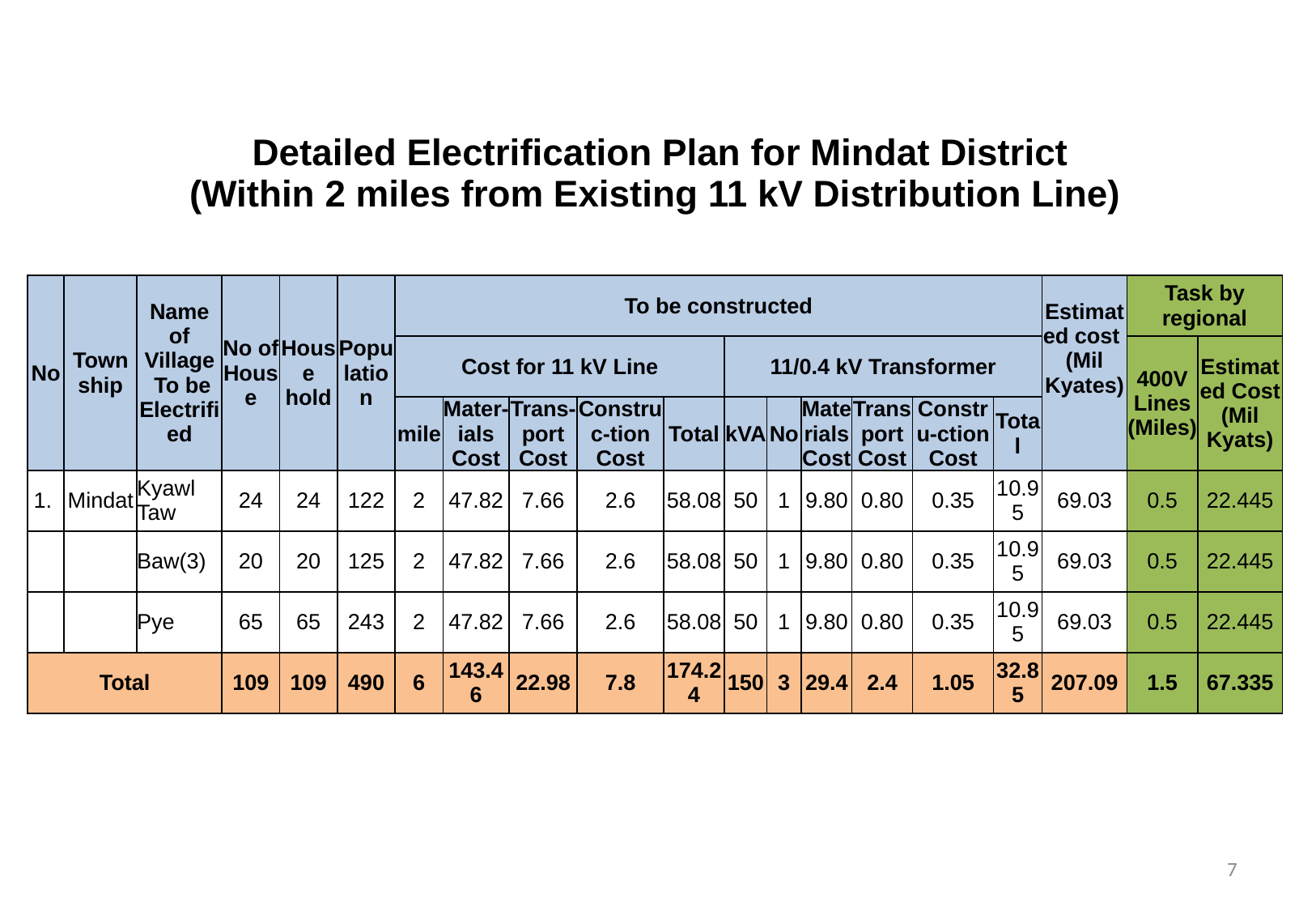

| Detailed Electrification Plan for Mindat District (Within 2 miles from Existing 11 kV Distribution Line) |  |  |  |  |  |  |  |  |  |  |  |  |  |  |  |  |  |  |  |  |  |  |  |  |
| --- | --- | --- | --- | --- | --- | --- | --- | --- | --- | --- | --- | --- | --- | --- | --- | --- | --- | --- | --- | --- | --- | --- | --- | --- |
|  |  |  |  |  |  |  |  |  |  |  |  |  |  |  |  |  |  |  |  |  |  |  |  |  |
| No | Town ship | Name of Village To be Electrified | No of House | House hold | Popu lation | To be constructed |  |  |  |  |  |  |  |  |  |  |  |  |  |  |  | Estimated cost (Mil Kyates) | Task by regional |  |
|  |  |  |  |  |  | Cost for 11 kV Line |  |  |  |  |  |  | 11/0.4 kV Transformer |  |  |  |  |  |  |  |  |  | 400V Lines (Miles) | Estimated Cost (Mil Kyats) |
|  |  |  |  |  |  | mile | Mater-ials Cost | Trans- port Cost |  | Construc-tion Cost |  | Total | kVA | No | Materials Cost |  | Transport Cost |  | Constru-ction Cost |  | Total |  |  |  |
| 1. | Mindat | Kyawl Taw | 24 | 24 | 122 | 2 | 47.82 | 7.66 |  | 2.6 |  | 58.08 | 50 | 1 | 9.80 |  | 0.80 |  | 0.35 |  | 10.95 | 69.03 | 0.5 | 22.445 |
|  |  | Baw(3) | 20 | 20 | 125 | 2 | 47.82 | 7.66 |  | 2.6 |  | 58.08 | 50 | 1 | 9.80 |  | 0.80 |  | 0.35 |  | 10.95 | 69.03 | 0.5 | 22.445 |
|  |  | Pye | 65 | 65 | 243 | 2 | 47.82 | 7.66 |  | 2.6 |  | 58.08 | 50 | 1 | 9.80 |  | 0.80 |  | 0.35 |  | 10.95 | 69.03 | 0.5 | 22.445 |
| Total |  |  | 109 | 109 | 490 | 6 | 143.46 | 22.98 |  | 7.8 |  | 174.24 | 150 | 3 | 29.4 |  | 2.4 |  | 1.05 |  | 32.85 | 207.09 | 1.5 | 67.335 |
7